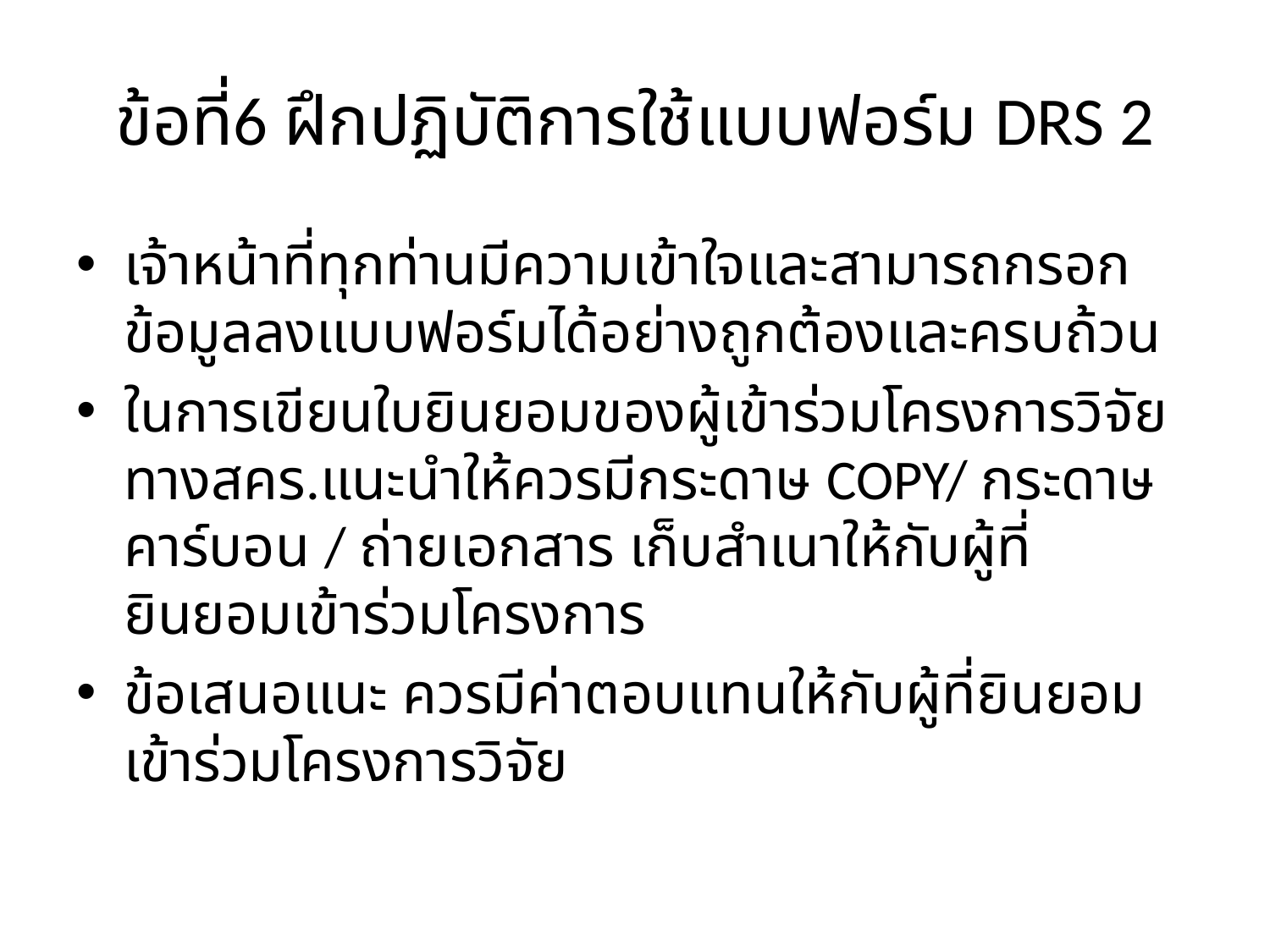

# ข้อที่6 ฝึกปฏิบัติการใช้แบบฟอร์ม DRS 2
เจ้าหน้าที่ทุกท่านมีความเข้าใจและสามารถกรอกข้อมูลลงแบบฟอร์มได้อย่างถูกต้องและครบถ้วน
ในการเขียนใบยินยอมของผู้เข้าร่วมโครงการวิจัย ทางสคร.แนะนำให้ควรมีกระดาษ COPY/ กระดาษคาร์บอน / ถ่ายเอกสาร เก็บสำเนาให้กับผู้ที่ยินยอมเข้าร่วมโครงการ
ข้อเสนอแนะ ควรมีค่าตอบแทนให้กับผู้ที่ยินยอมเข้าร่วมโครงการวิจัย